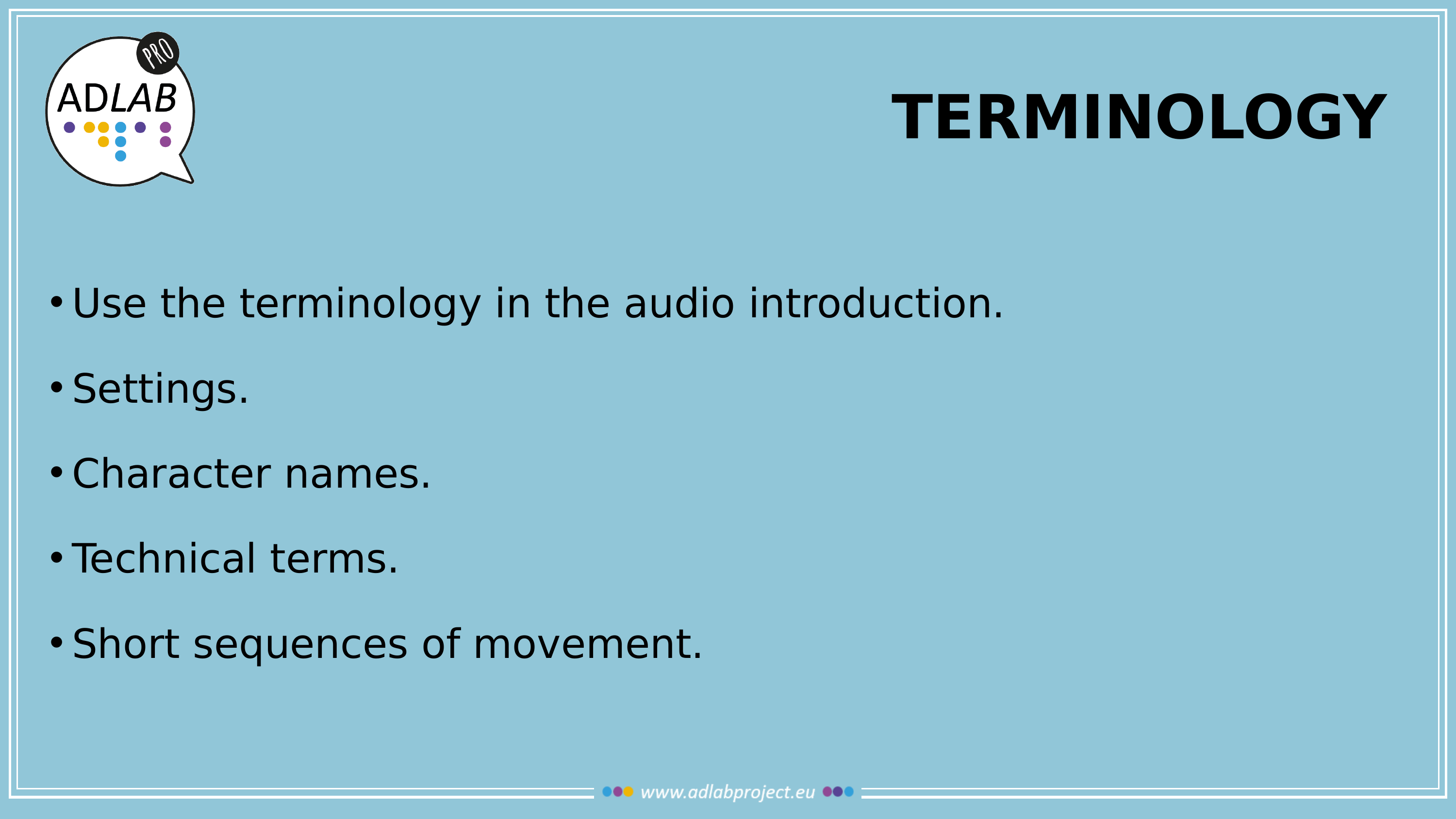

# terminology
Use the terminology in the audio introduction.
Settings.
Character names.
Technical terms.
Short sequences of movement.